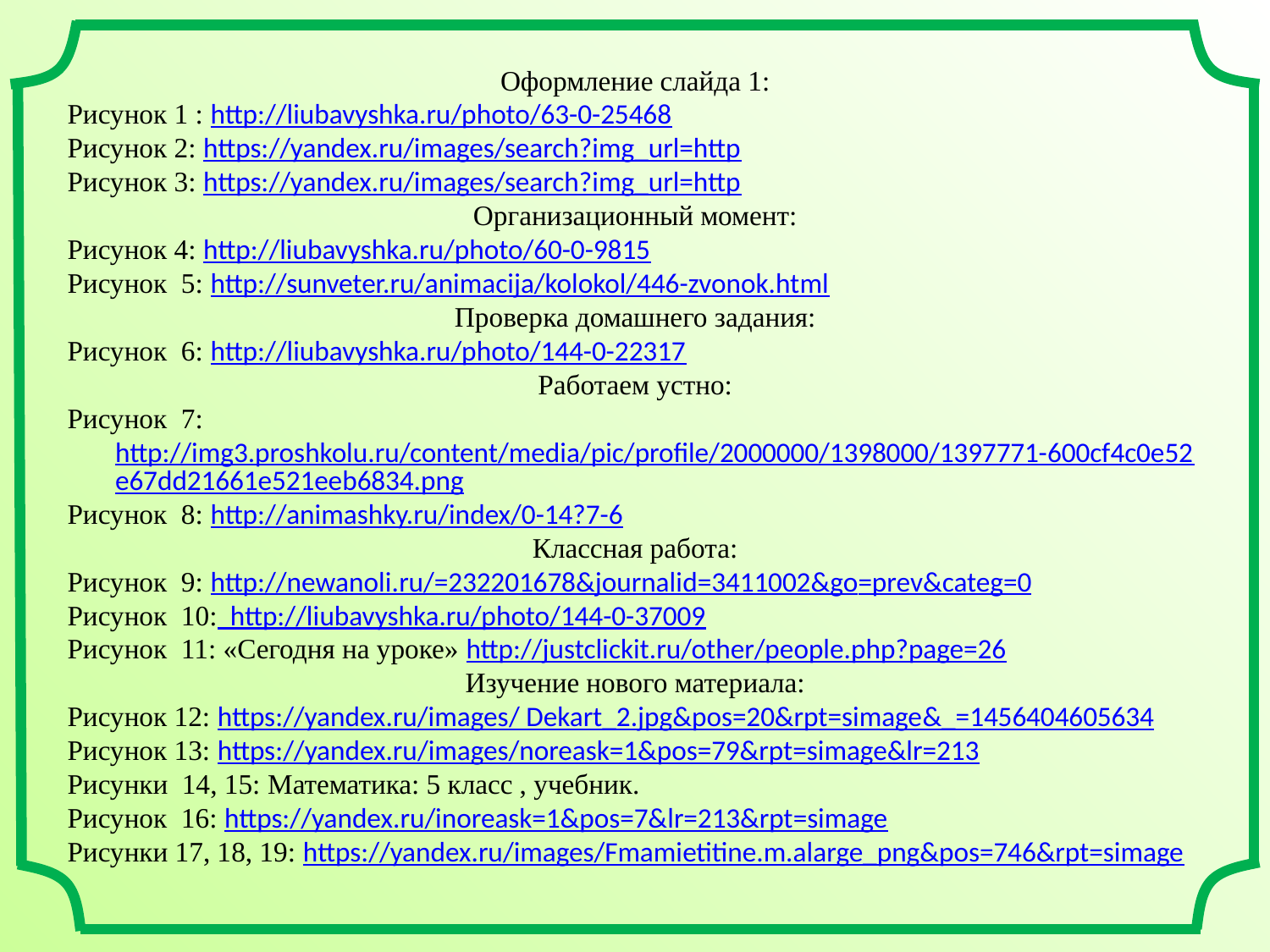

Оформление слайда 1:
Рисунок 1 : http://liubavyshka.ru/photo/63-0-25468
Рисунок 2: https://yandex.ru/images/search?img_url=http
Рисунок 3: https://yandex.ru/images/search?img_url=http
Организационный момент:
Рисунок 4: http://liubavyshka.ru/photo/60-0-9815
Рисунок  5: http://sunveter.ru/animacija/kolokol/446-zvonok.html
Проверка домашнего задания:
Рисунок  6: http://liubavyshka.ru/photo/144-0-22317
Работаем устно:
Рисунок  7: http://img3.proshkolu.ru/content/media/pic/profile/2000000/1398000/1397771-600cf4c0e52e67dd21661e521eeb6834.png
Рисунок  8: http://animashky.ru/index/0-14?7-6
Классная работа:
Рисунок  9: http://newanoli.ru/=232201678&journalid=3411002&go=prev&categ=0
Рисунок  10:  http://liubavyshka.ru/photo/144-0-37009
Рисунок  11: «Сегодня на уроке» http://justclickit.ru/other/people.php?page=26
Изучение нового материала:
Рисунок 12: https://yandex.ru/images/ Dekart_2.jpg&pos=20&rpt=simage&_=1456404605634
Рисунок 13: https://yandex.ru/images/noreask=1&pos=79&rpt=simage&lr=213
Рисунки  14, 15: Математика: 5 класс , учебник.
Рисунок  16: https://yandex.ru/inoreask=1&pos=7&lr=213&rpt=simage
Рисунки 17, 18, 19: https://yandex.ru/images/Fmamietitine.m.alarge_png&pos=746&rpt=simage